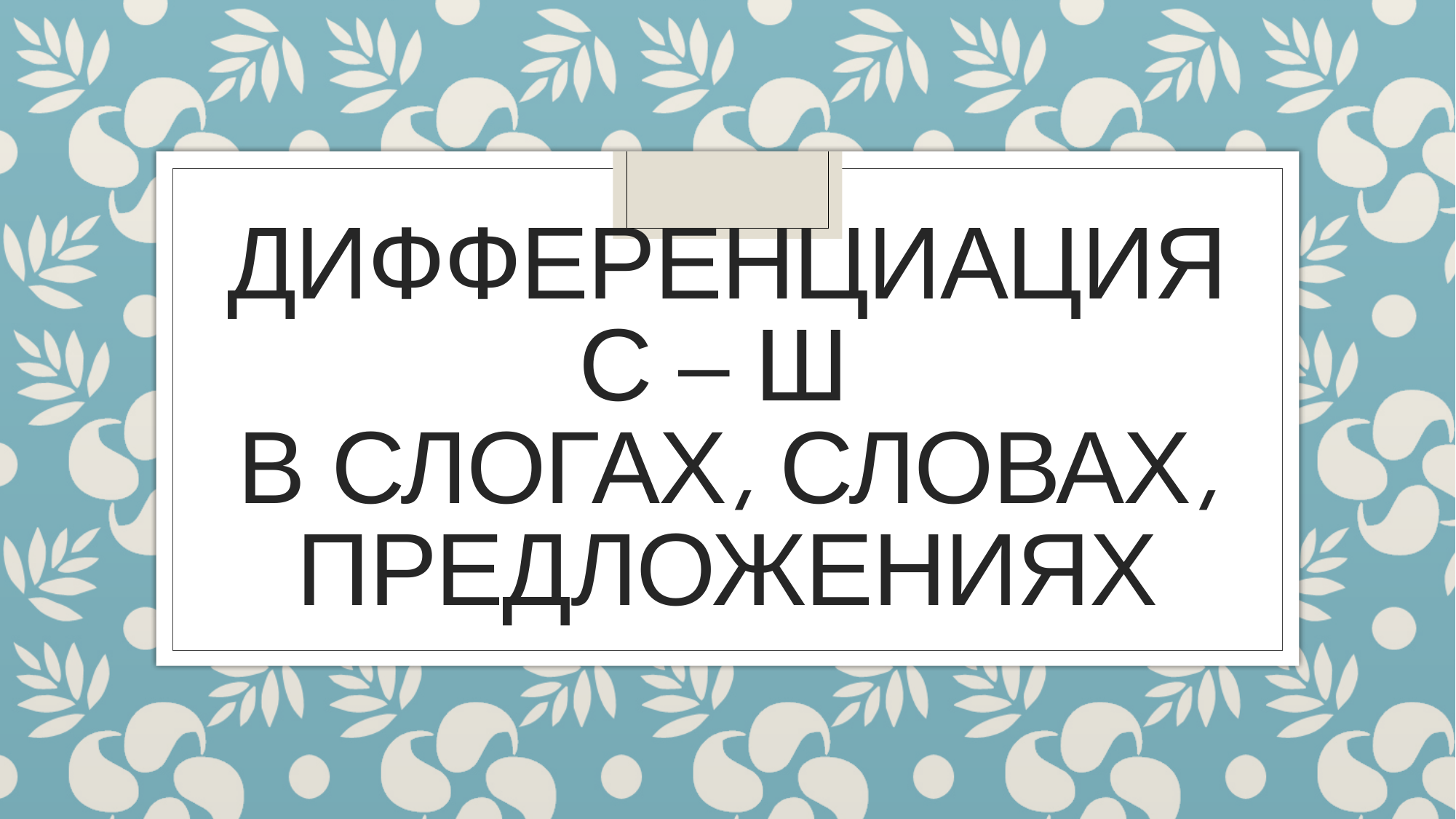

# Дифференциация С – Ш в слогах, словах, предложениях